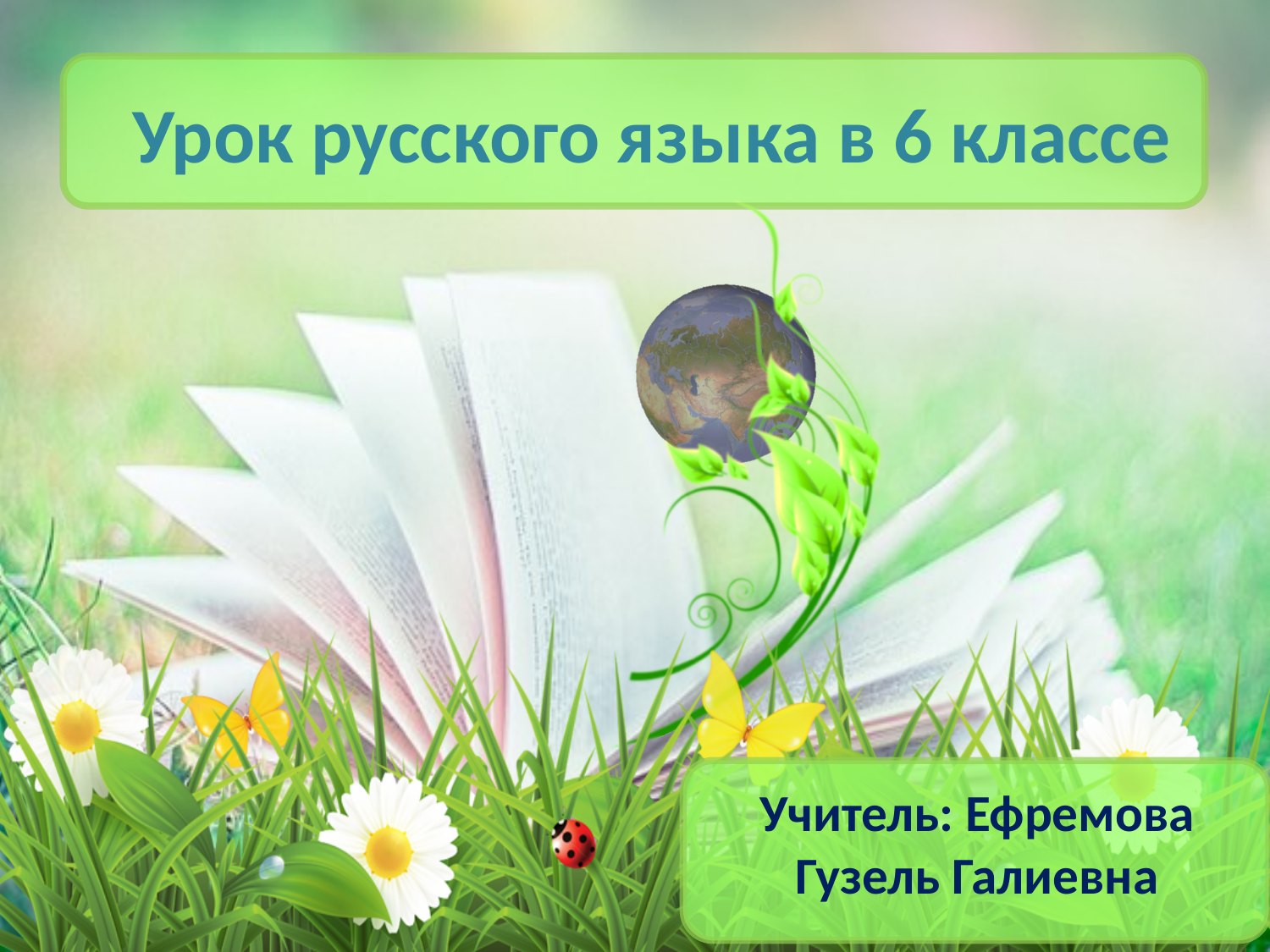

Урок русского языка в 6 классе
Учитель: Ефремова Гузель Галиевна